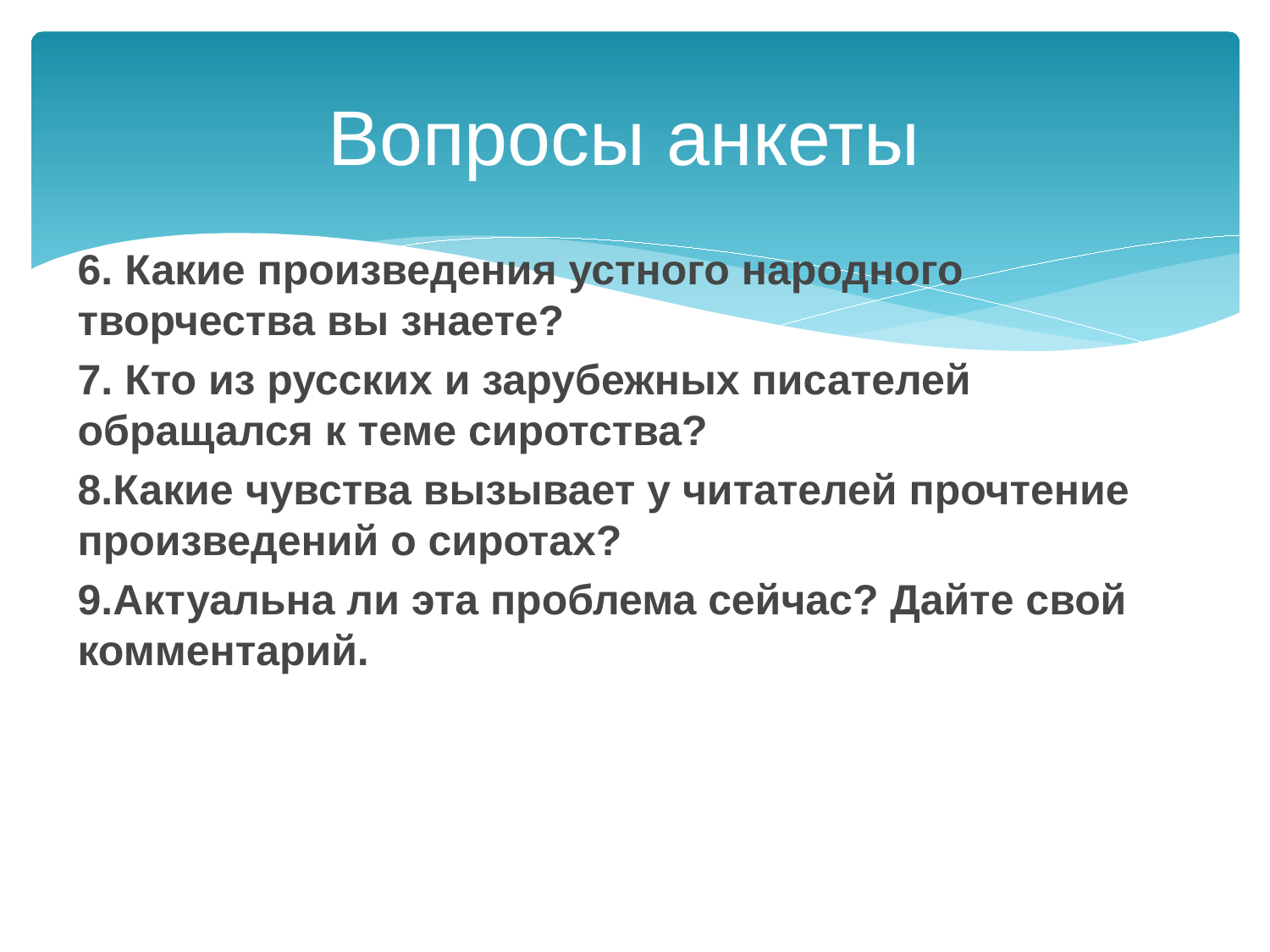

# Вопросы анкеты
6. Какие произведения устного народного творчества вы знаете?
7. Кто из русских и зарубежных писателей обращался к теме сиротства?
8.Какие чувства вызывает у читателей прочтение произведений о сиротах?
9.Актуальна ли эта проблема сейчас? Дайте свой комментарий.